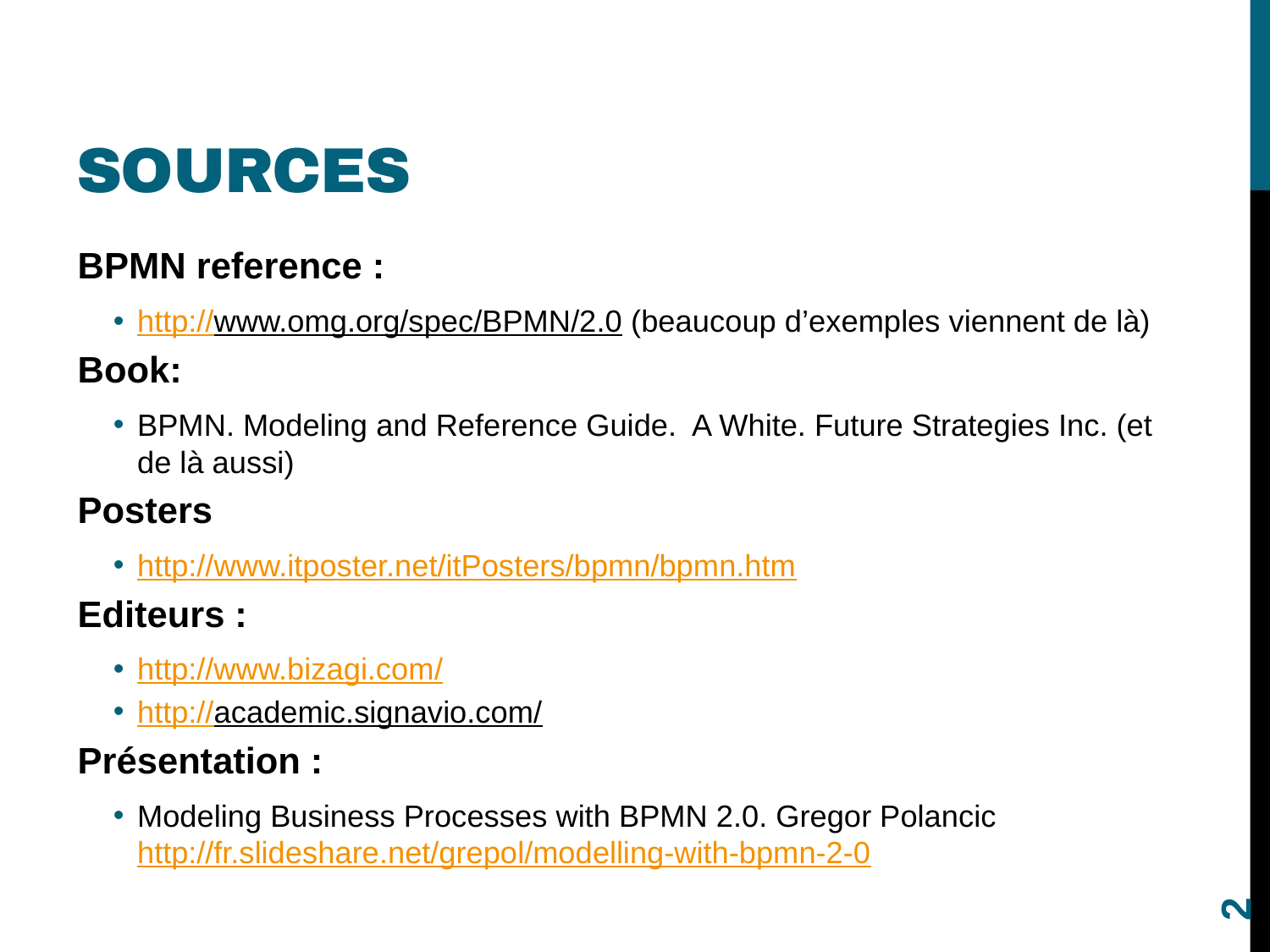

# Sources
BPMN reference :
http://www.omg.org/spec/BPMN/2.0 (beaucoup d’exemples viennent de là)
Book:
BPMN. Modeling and Reference Guide.  A White. Future Strategies Inc. (et de là aussi)
Posters
http://www.itposter.net/itPosters/bpmn/bpmn.htm
Editeurs :
http://www.bizagi.com/
http://academic.signavio.com/
Présentation :
Modeling Business Processes with BPMN 2.0. Gregor Polancic http://fr.slideshare.net/grepol/modelling-with-bpmn-2-0

2